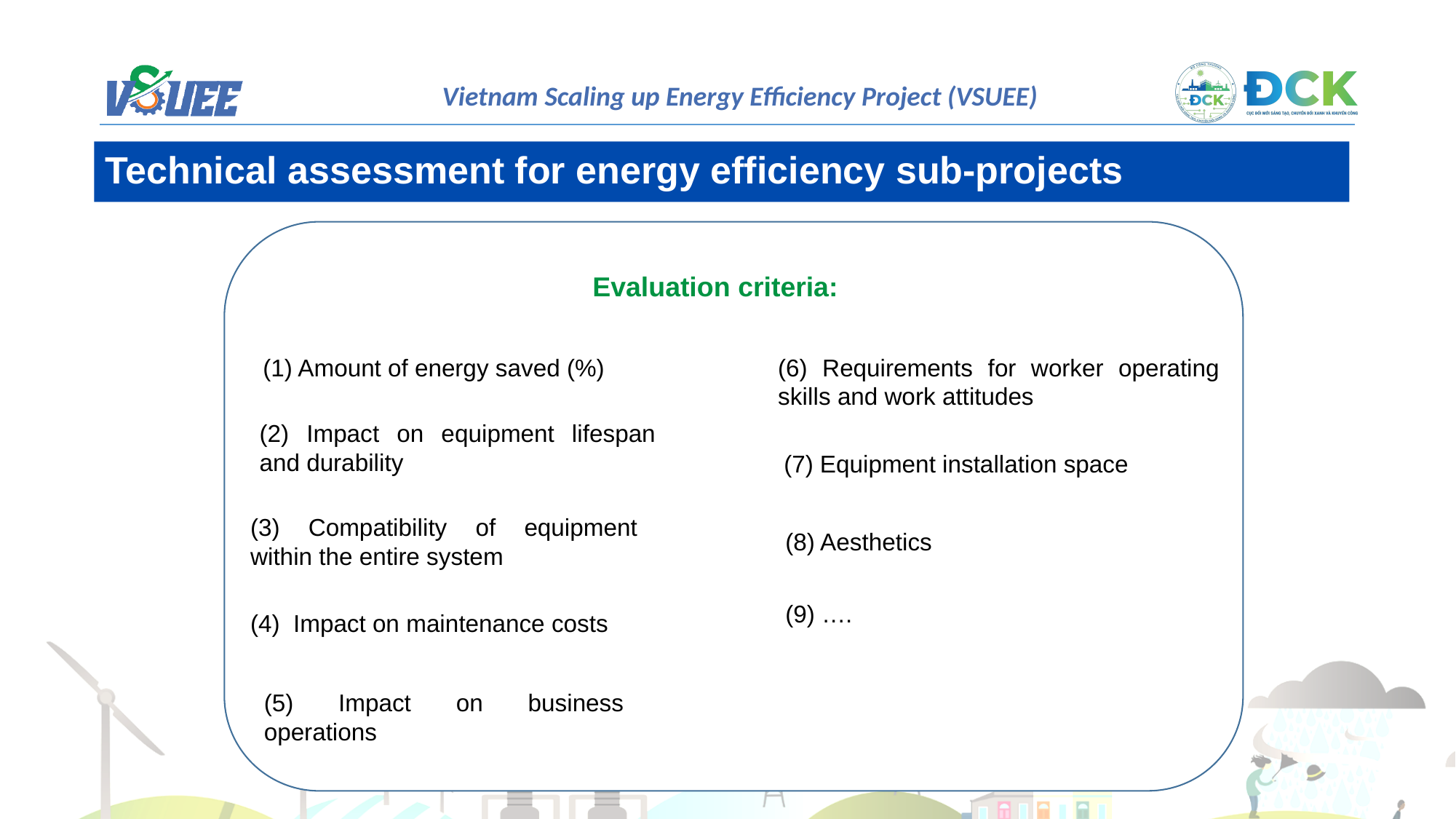

Technical assessment for energy efficiency sub-projects

Evaluation criteria:
(1) Amount of energy saved (%)
(6) Requirements for worker operating skills and work attitudes
(2) Impact on equipment lifespan and durability

(7) Equipment installation space
(3) Compatibility of equipment within the entire system
(8) Aesthetics
(9) ….
(4)  Impact on maintenance costs
(5) Impact on business operations